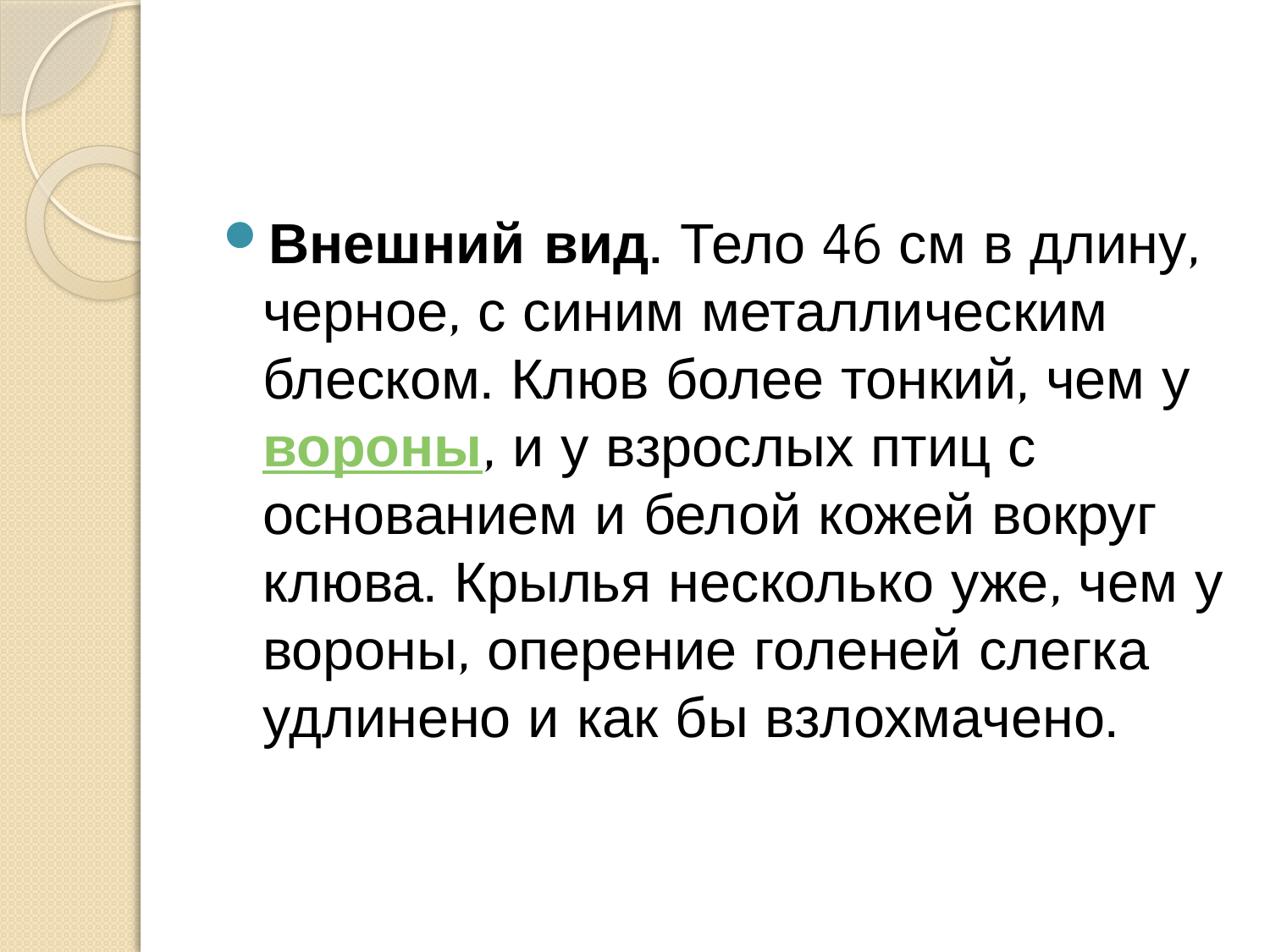

#
Внешний вид. Тело 46 см в длину, черное, с синим металлическим блеском. Клюв более тонкий, чем у вороны, и у взрослых птиц с основанием и белой кожей вокруг клюва. Крылья несколько уже, чем у вороны, оперение голеней слегка удлинено и как бы взлохмачено.